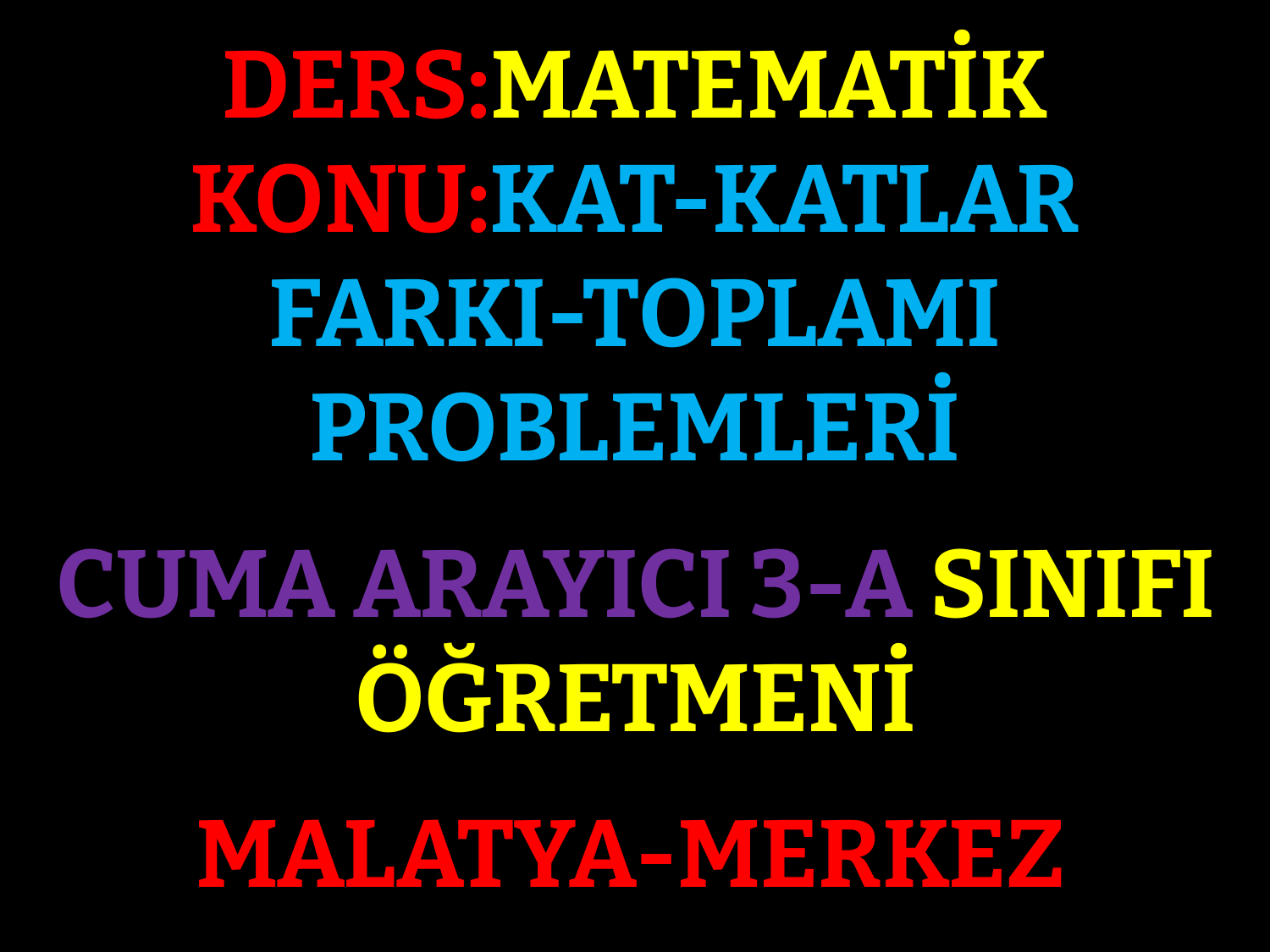

DERS:MATEMATİK
KONU:KAT-KATLAR FARKI-TOPLAMI PROBLEMLERİ
#
CUMA ARAYICI 3-A SINIFI ÖĞRETMENİ
MALATYA-MERKEZ